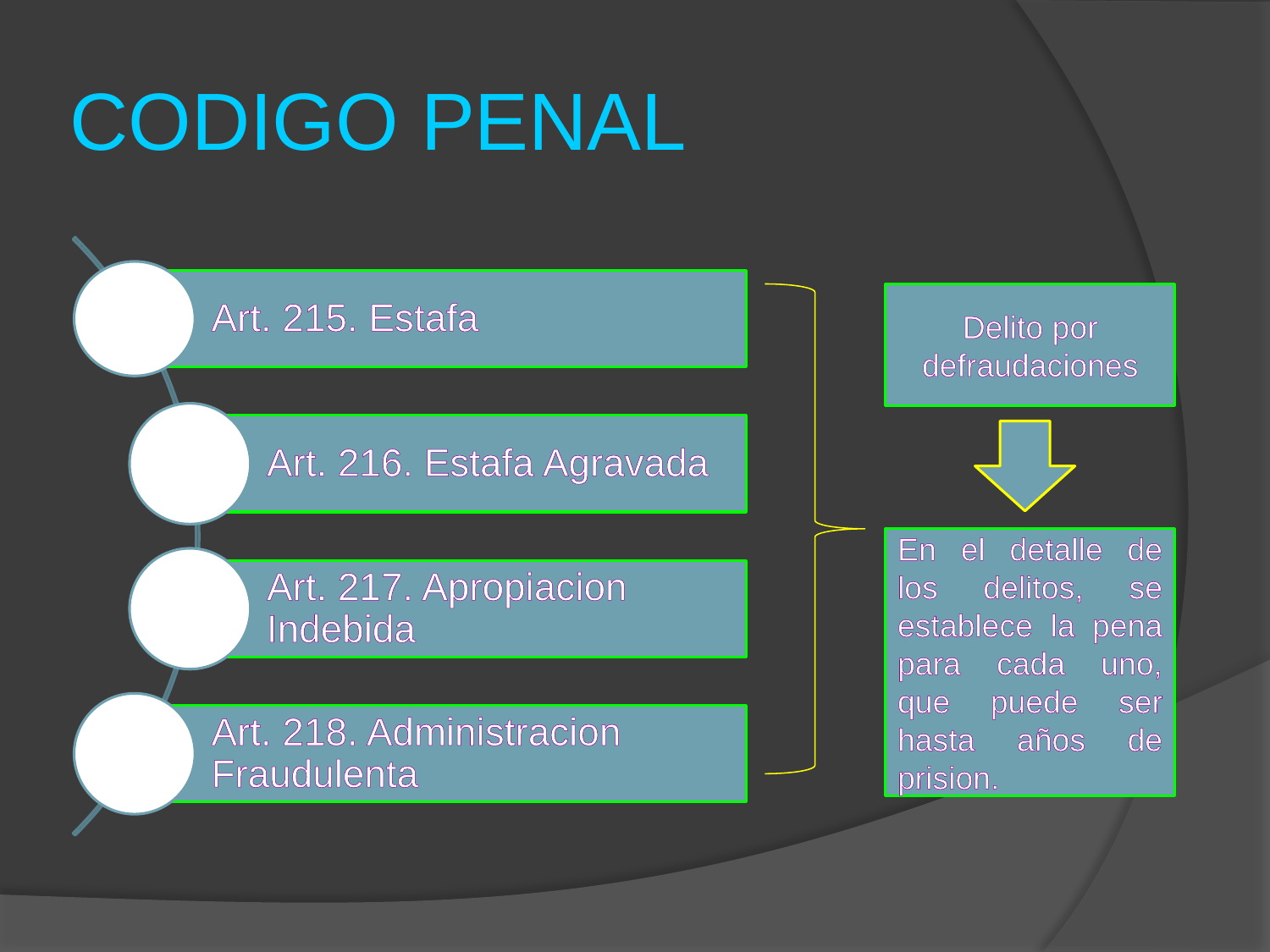

# CODIGO PENAL
Art. 215. Estafa
Art. 216. Estafa Agravada
Art. 217. Apropiacion Indebida
Art. 218. Administracion Fraudulenta

Delito por defraudaciones

En el detalle de los delitos, se establece la pena para cada uno, que puede ser hasta años de prision.